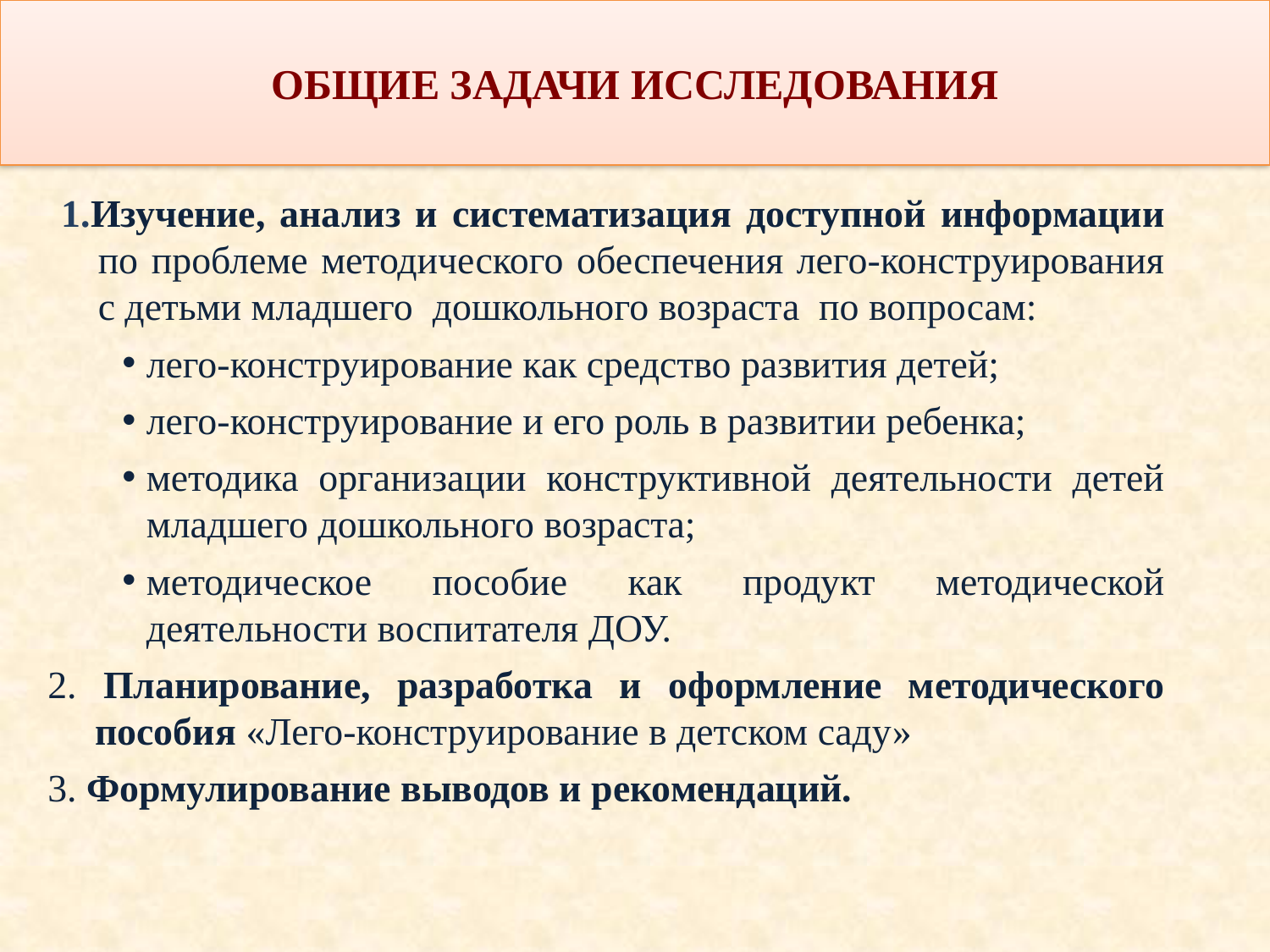

ОБЩИЕ ЗАДАЧИ ИССЛЕДОВАНИЯ

1.Изучение, анализ и систематизация доступной информации по проблеме методического обеспечения лего-конструирования с детьми младшего  дошкольного возраста  по вопросам:
лего-конструирование как средство развития детей;
лего-конструирование и его роль в развитии ребенка;
методика организации конструктивной деятельности детей младшего дошкольного возраста;
методическое пособие как продукт методической деятельности воспитателя ДОУ.
2. Планирование, разработка и оформление методического пособия «Лего-конструирование в детском саду»
3. Формулирование выводов и рекомендаций.